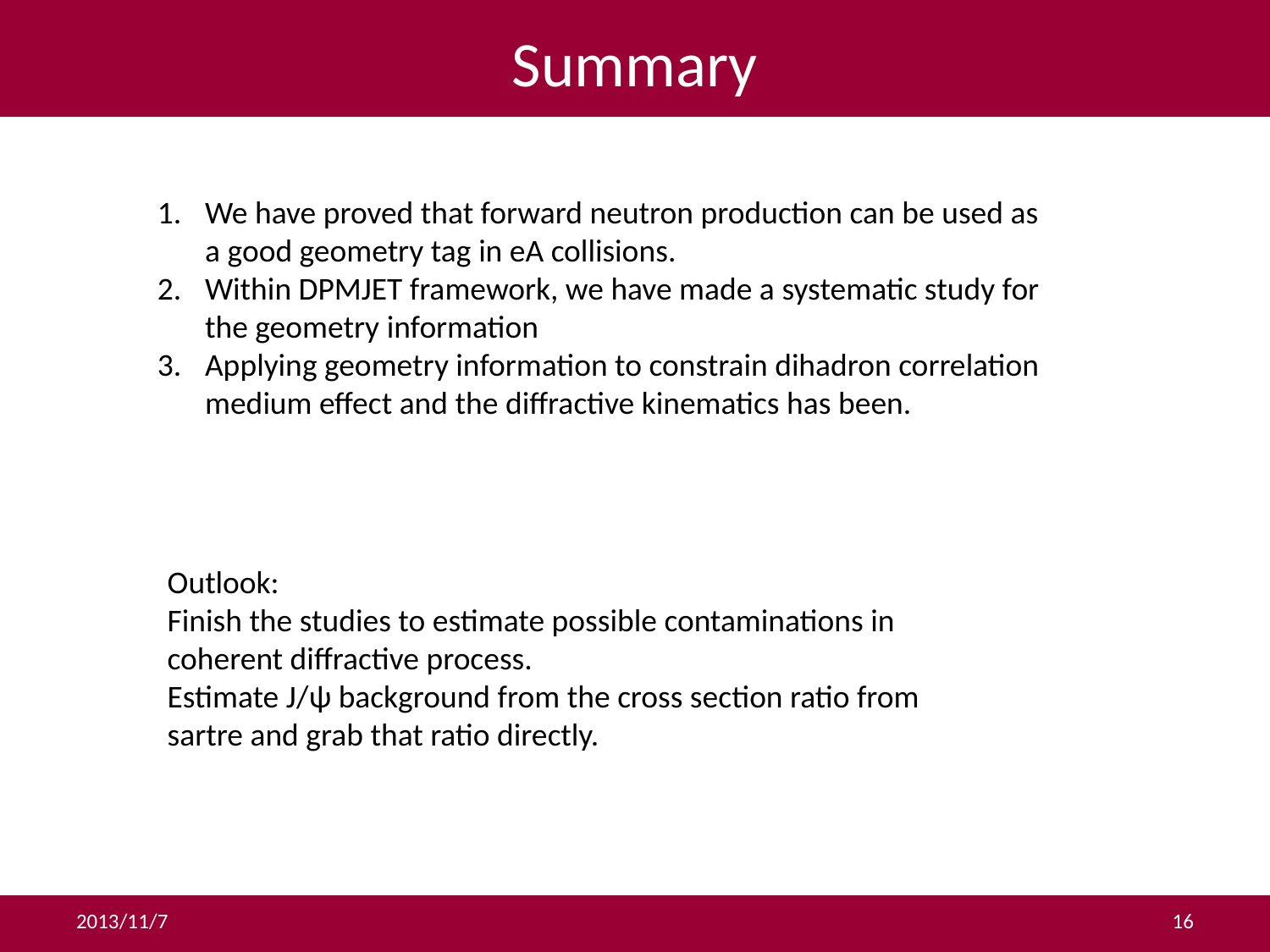

# Summary
We have proved that forward neutron production can be used as a good geometry tag in eA collisions.
Within DPMJET framework, we have made a systematic study for the geometry information
Applying geometry information to constrain dihadron correlation medium effect and the diffractive kinematics has been.

Outlook:
Finish the studies to estimate possible contaminations in coherent diffractive process.
Estimate J/ψ background from the cross section ratio from sartre and grab that ratio directly.
2013/11/7
16